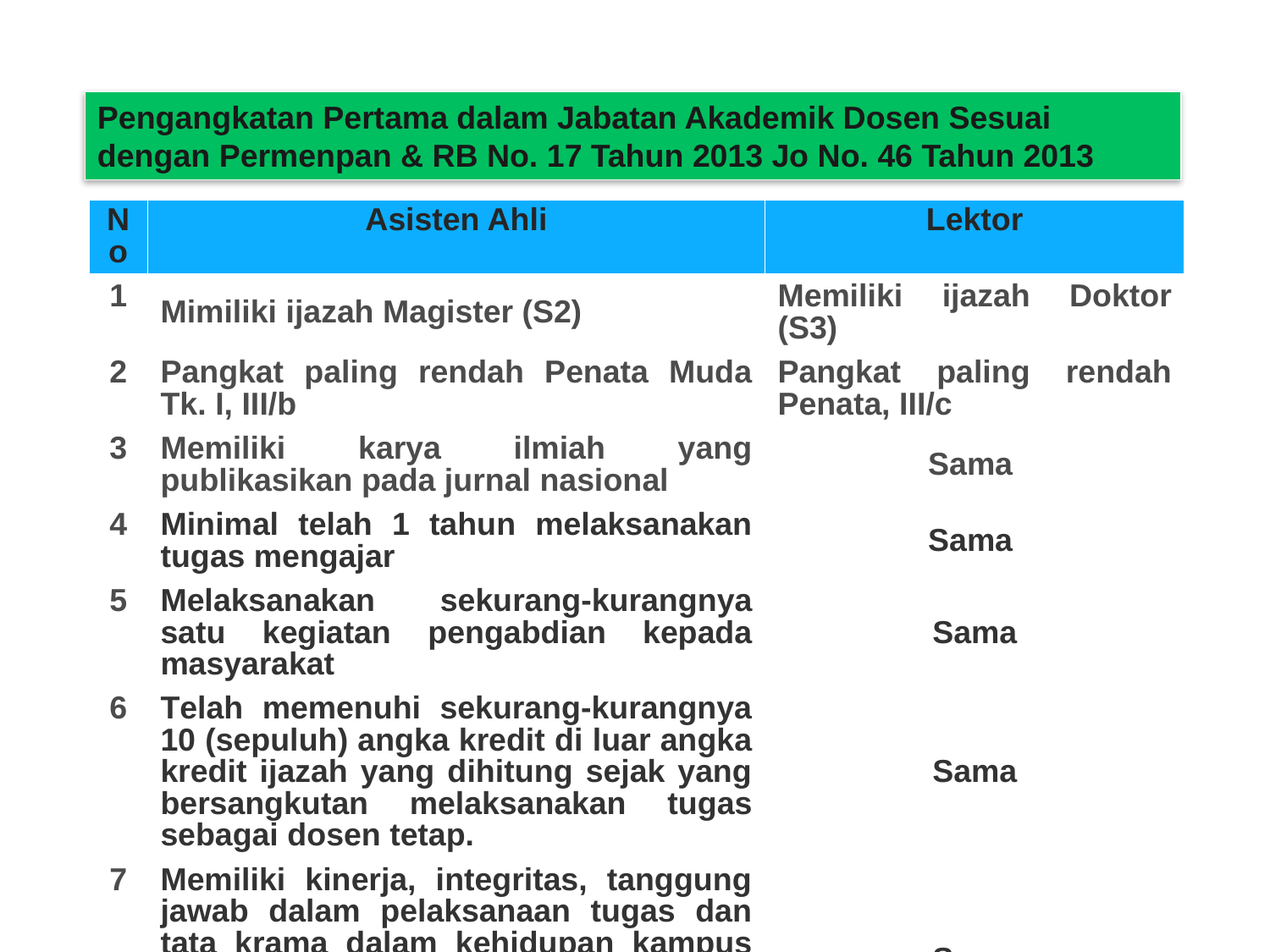

Pengangkatan Pertama dalam Jabatan Akademik Dosen Sesuai dengan Permenpan & RB No. 17 Tahun 2013 Jo No. 46 Tahun 2013
| No | Asisten Ahli | Lektor |
| --- | --- | --- |
| 1 | Mimiliki ijazah Magister (S2) | Memiliki ijazah Doktor (S3) |
| 2 | Pangkat paling rendah Penata Muda Tk. I, III/b | Pangkat paling rendah Penata, III/c |
| 3 | Memiliki karya ilmiah yang publikasikan pada jurnal nasional | Sama |
| 4 | Minimal telah 1 tahun melaksanakan tugas mengajar | Sama |
| 5 | Melaksanakan sekurang-kurangnya satu kegiatan pengabdian kepada masyarakat | Sama |
| 6 | Telah memenuhi sekurang-kurangnya 10 (sepuluh) angka kredit di luar angka kredit ijazah yang dihitung sejak yang bersangkutan melaksanakan tugas sebagai dosen tetap. | Sama |
| 7 | Memiliki kinerja, integritas, tanggung jawab dalam pelaksanaan tugas dan tata krama dalam kehidupan kampus yang dibuktikan dengan Berita Acara Rapat Pertimbangan Senat Perguruan Tinggi | Sama |
| 8 | Pengangkatan pertamakali merupakan pengangkatan untuk mengisi lowongan formasi calon PNS |  |